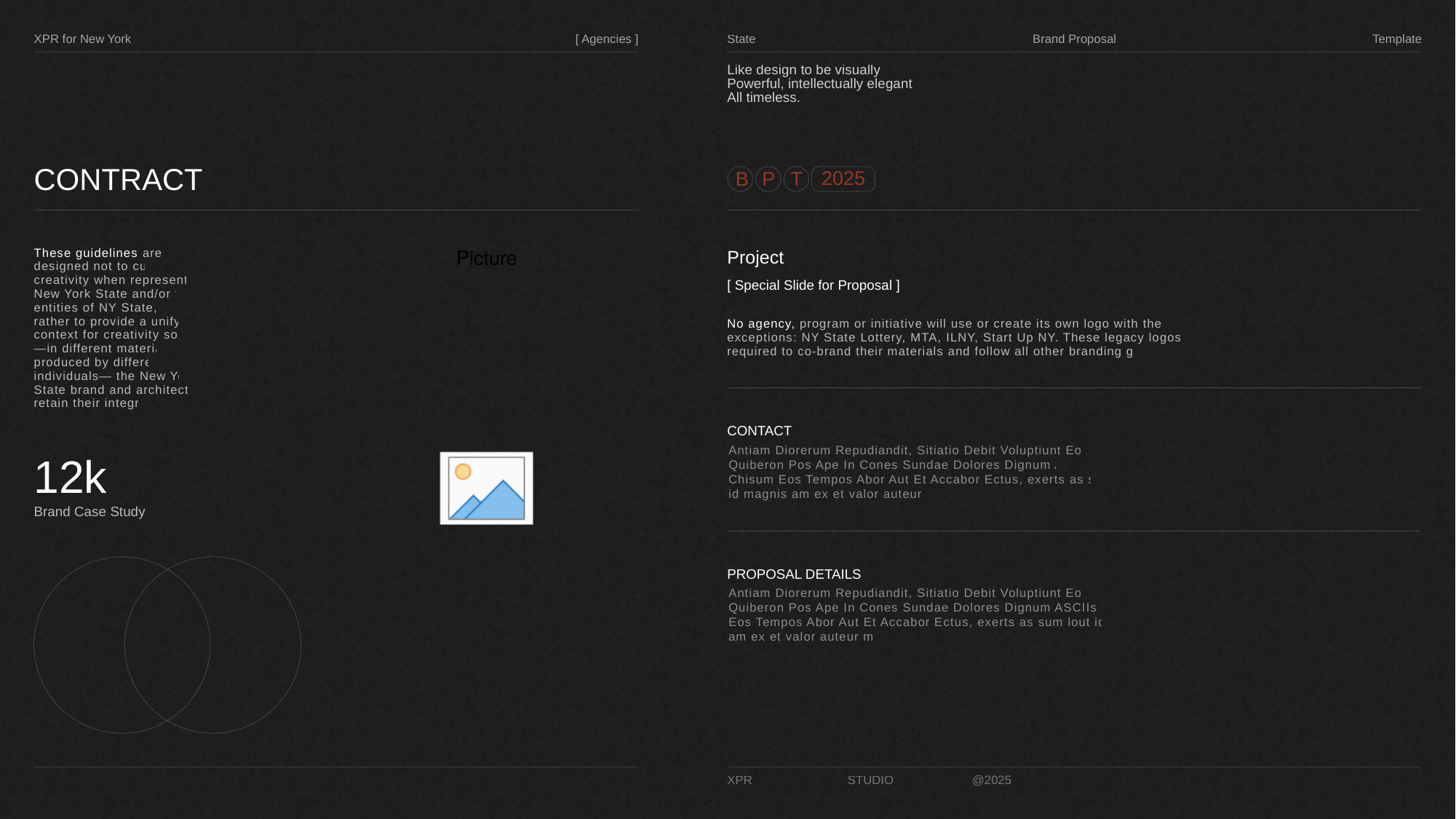

XPR for New York
[ Agencies ]
State
Brand Proposal
Template
Like design to be visually
Powerful, intellectually elegant
All timeless.
CONTRACT
2025
B
P
T

These guidelines are designed not to curb creativity when representing New York State and/or the entities of NY State, but rather to provide a unifying context for creativity so that—in different materials produced by different individuals— the New York State brand and architecture retain their integrity
Project

[ Special Slide for Proposal ]
No agency, program or initiative will use or create its own logo with the following exceptions: NY State Lottery, MTA, ILNY, Start Up NY. These legacy logos will still be required to co-brand their materials and follow all other branding guidelines.
CONTACT
Antiam Diorerum Repudiandit, Sitiatio Debit Voluptiunt Eos Aut Ut Quiberon Pos Ape In Cones Sundae Dolores Dignum ASCIIs Chisum Eos Tempos Abor Aut Et Accabor Ectus, exerts as sum lout id magnis am ex et valor auteur mos.
12k
Brand Case Study
PROPOSAL DETAILS
Antiam Diorerum Repudiandit, Sitiatio Debit Voluptiunt Eos Aut Ut Quiberon Pos Ape In Cones Sundae Dolores Dignum ASCIIs Chisum Eos Tempos Abor Aut Et Accabor Ectus, exerts as sum lout id magnis am ex et valor auteur mos.

XPR
STUDIO
@2025